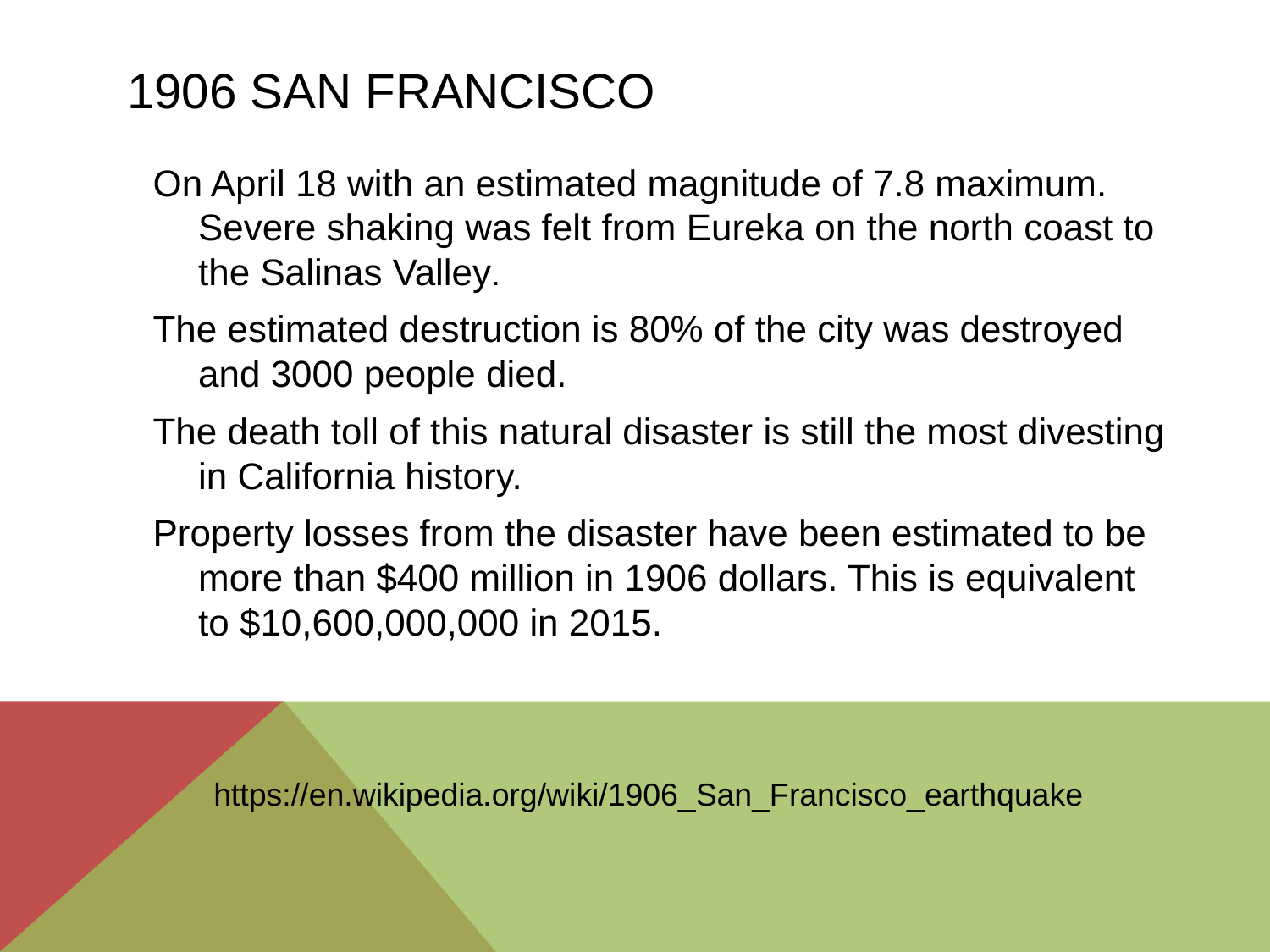

# 1906 San Francisco
On April 18 with an estimated magnitude of 7.8 maximum. Severe shaking was felt from Eureka on the north coast to the Salinas Valley.
The estimated destruction is 80% of the city was destroyed and 3000 people died.
The death toll of this natural disaster is still the most divesting in California history.
Property losses from the disaster have been estimated to be more than $400 million in 1906 dollars. This is equivalent to $10,600,000,000 in 2015.
https://en.wikipedia.org/wiki/1906_San_Francisco_earthquake